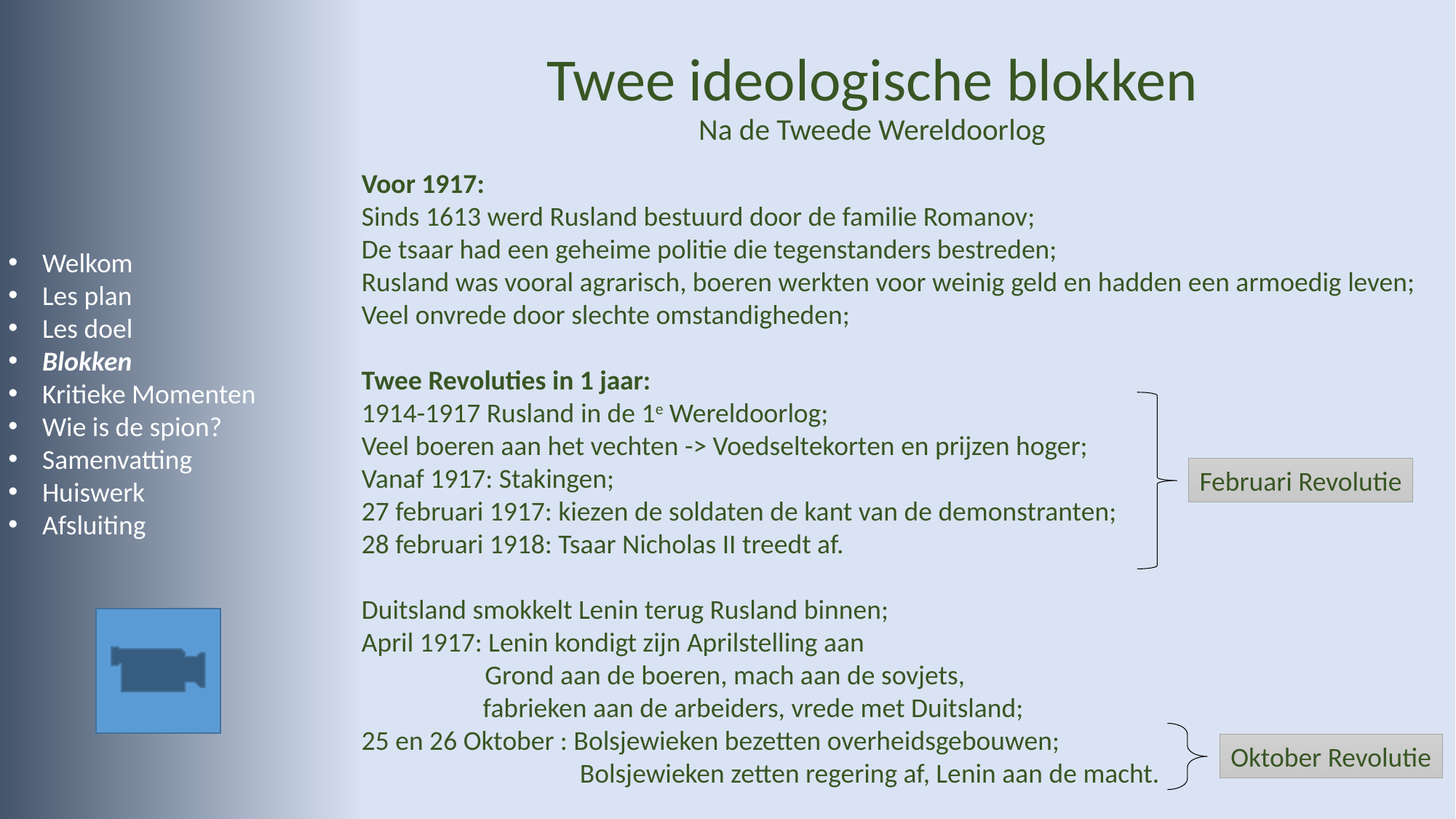

# Twee ideologische blokken Na de Tweede Wereldoorlog
Voor 1917:
Sinds 1613 werd Rusland bestuurd door de familie Romanov;
De tsaar had een geheime politie die tegenstanders bestreden;
Rusland was vooral agrarisch, boeren werkten voor weinig geld en hadden een armoedig leven;
Veel onvrede door slechte omstandigheden;

Twee Revoluties in 1 jaar:
1914-1917 Rusland in de 1e Wereldoorlog;
Veel boeren aan het vechten -> Voedseltekorten en prijzen hoger;
Vanaf 1917: Stakingen;
27 februari 1917: kiezen de soldaten de kant van de demonstranten;
28 februari 1918: Tsaar Nicholas II treedt af.

Duitsland smokkelt Lenin terug Rusland binnen;
April 1917: Lenin kondigt zijn Aprilstelling aan
                    Grond aan de boeren, mach aan de sovjets,
	  fabrieken aan de arbeiders, vrede met Duitsland;
25 en 26 Oktober : Bolsjewieken bezetten overheidsgebouwen;
		Bolsjewieken zetten regering af, Lenin aan de macht.
Welkom
Les plan
Les doel
Blokken
Kritieke Momenten
Wie is de spion?
Samenvatting
Huiswerk
Afsluiting

Februari Revolutie

Oktober Revolutie